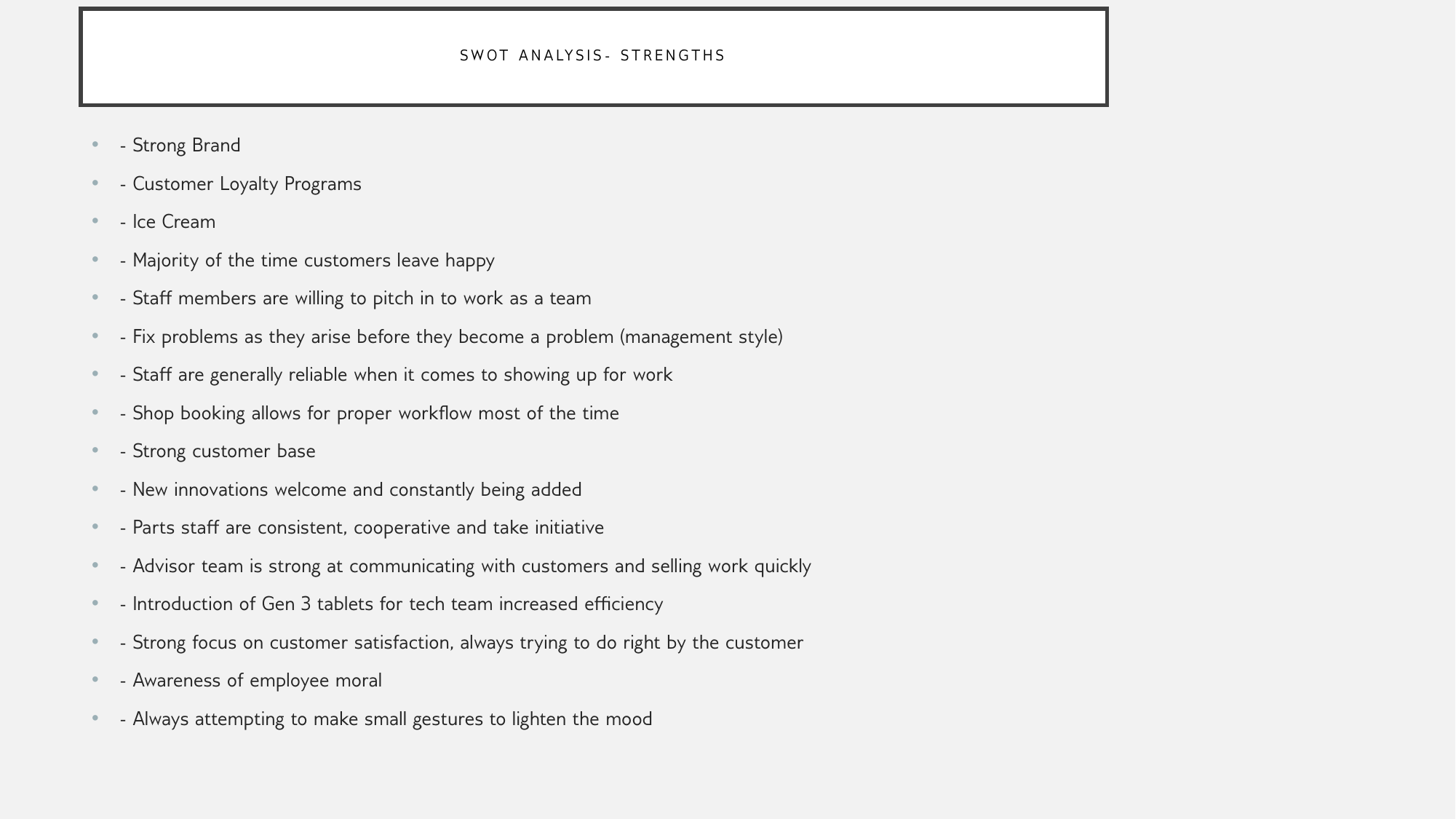

# SWOT Analysis- Strengths

- Strong Brand
- Customer Loyalty Programs
- Ice Cream
- Majority of the time customers leave happy
- Staff members are willing to pitch in to work as a team
- Fix problems as they arise before they become a problem (management style)
- Staff are generally reliable when it comes to showing up for work
- Shop booking allows for proper workflow most of the time
- Strong customer base
- New innovations welcome and constantly being added
- Parts staff are consistent, cooperative and take initiative
- Advisor team is strong at communicating with customers and selling work quickly
- Introduction of Gen 3 tablets for tech team increased efficiency
- Strong focus on customer satisfaction, always trying to do right by the customer
- Awareness of employee moral
- Always attempting to make small gestures to lighten the mood